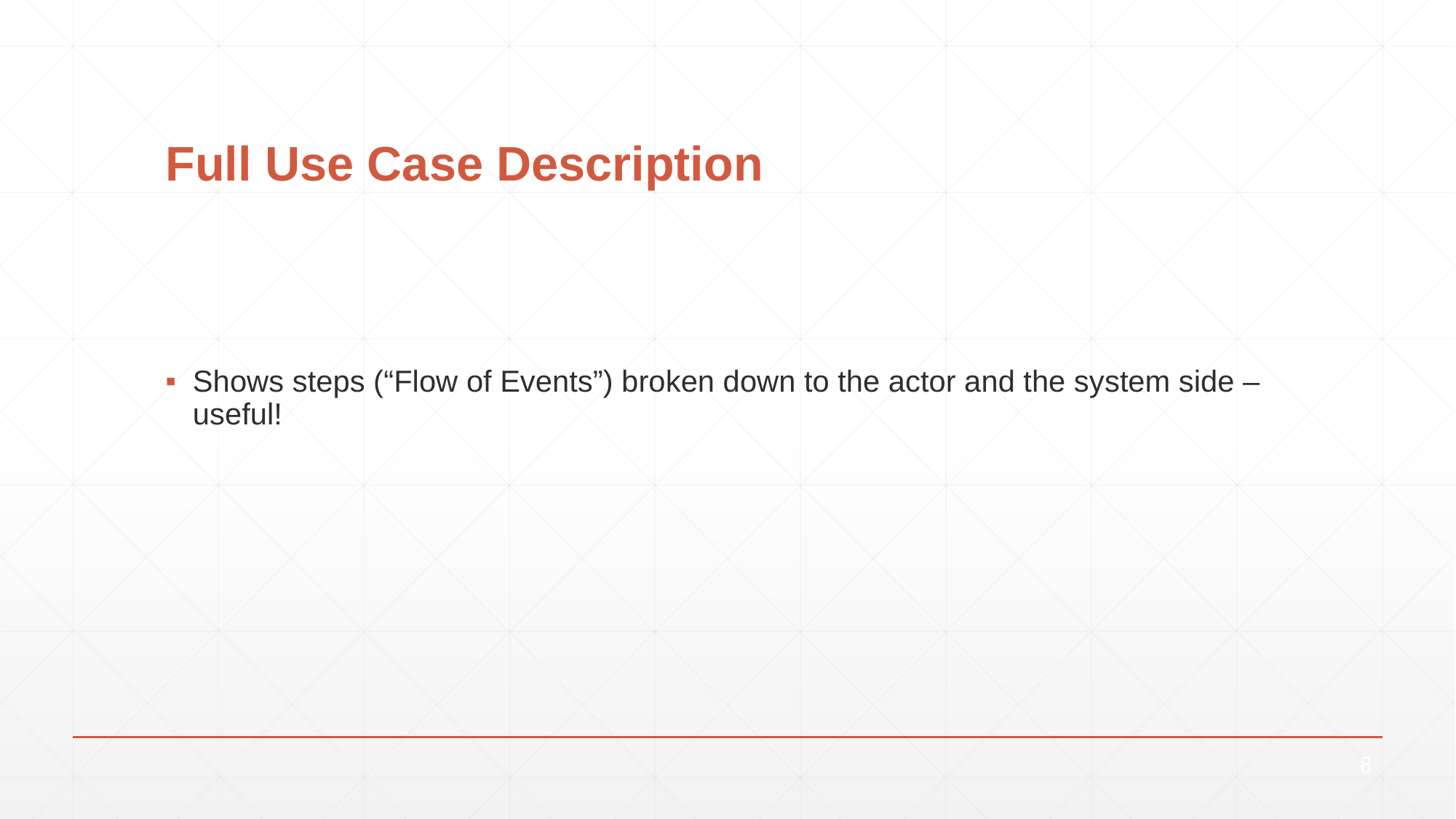

# Full Use Case Description

Shows steps (“Flow of Events”) broken down to the actor and the system side – useful!
8